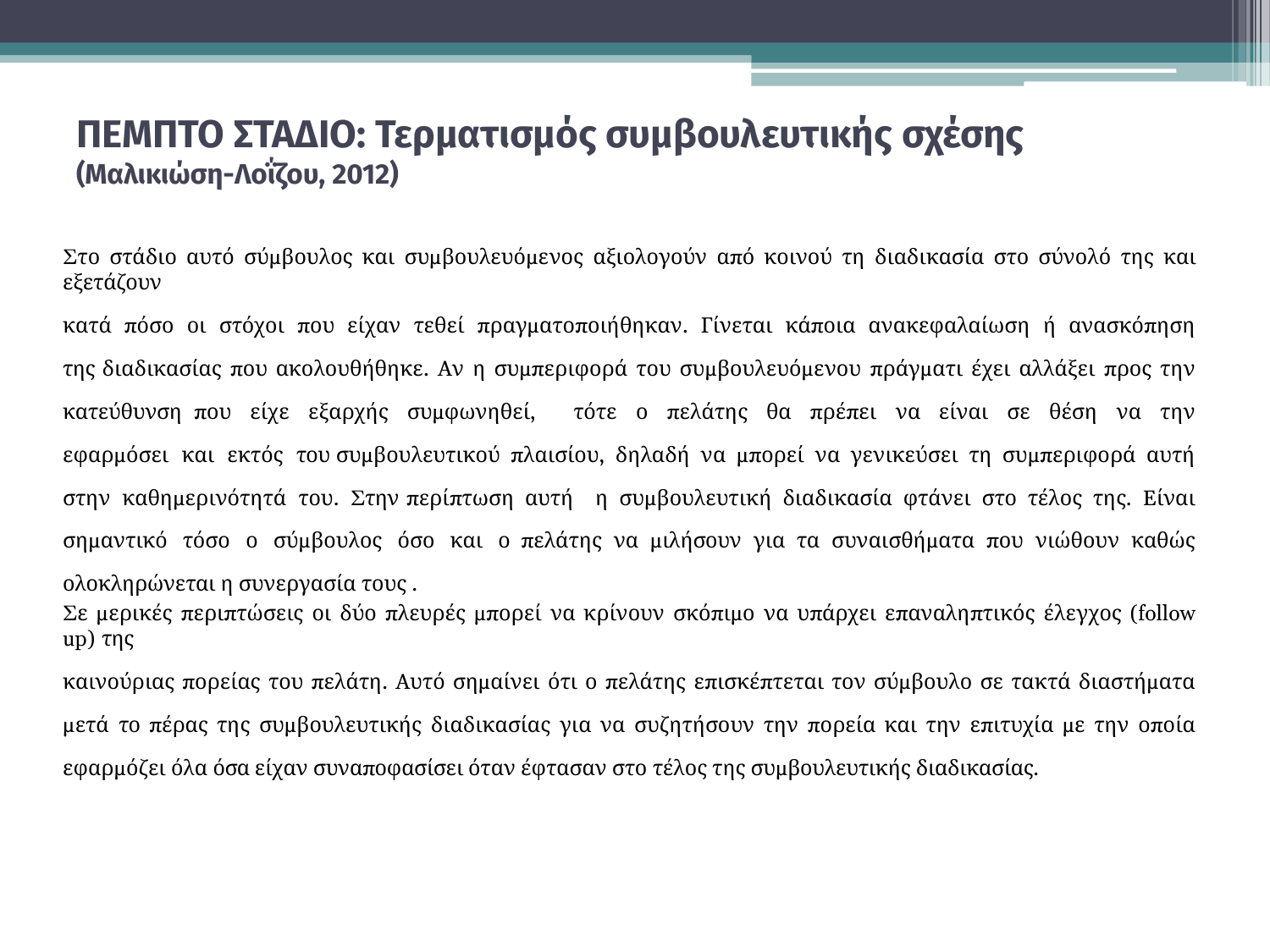

# ΠΕΜΠΤΟ ΣΤΑΔΙΟ: Τερματισμός συμβουλευτικής σχέσης
(Μαλικιώση-Λοΐζου, 2012)
Στο στάδιο αυτό σύμβουλος και συμβουλευόμενος αξιολογούν από κοινού τη διαδικασία στο σύνολό της και εξετάζουν
κατά πόσο οι στόχοι που είχαν τεθεί πραγματοποιήθηκαν. Γίνεται κάποια ανακεφαλαίωση ή ανασκόπηση της διαδικασίας που ακολουθήθηκε. Αν η συμπεριφορά του συμβουλευόμενου πράγματι έχει αλλάξει προς την κατεύθυνση που είχε εξαρχής συμφωνηθεί,  τότε ο πελάτης θα πρέπει να είναι σε θέση να την εφαρμόσει και εκτός του συμβουλευτικού πλαισίου, δηλαδή να μπορεί να γενικεύσει τη συμπεριφορά αυτή στην καθημερινότητά του. Στην περίπτωση αυτή  η συμβουλευτική διαδικασία φτάνει στο τέλος της. Είναι σημαντικό τόσο ο σύμβουλος όσο και ο πελάτης να μιλήσουν για τα συναισθήματα που νιώθουν καθώς ολοκληρώνεται η συνεργασία τους .
Σε μερικές περιπτώσεις οι δύο πλευρές μπορεί να κρίνουν σκόπιμο να υπάρχει επαναληπτικός έλεγχος (follow up) της
καινούριας πορείας του πελάτη. Αυτό σημαίνει ότι ο πελάτης επισκέπτεται τον σύμβουλο σε τακτά διαστήματα μετά το πέρας της συμβουλευτικής διαδικασίας για να συζητήσουν την πορεία και την επιτυχία με την οποία εφαρμόζει όλα όσα είχαν συναποφασίσει όταν έφτασαν στο τέλος της συμβουλευτικής διαδικασίας.